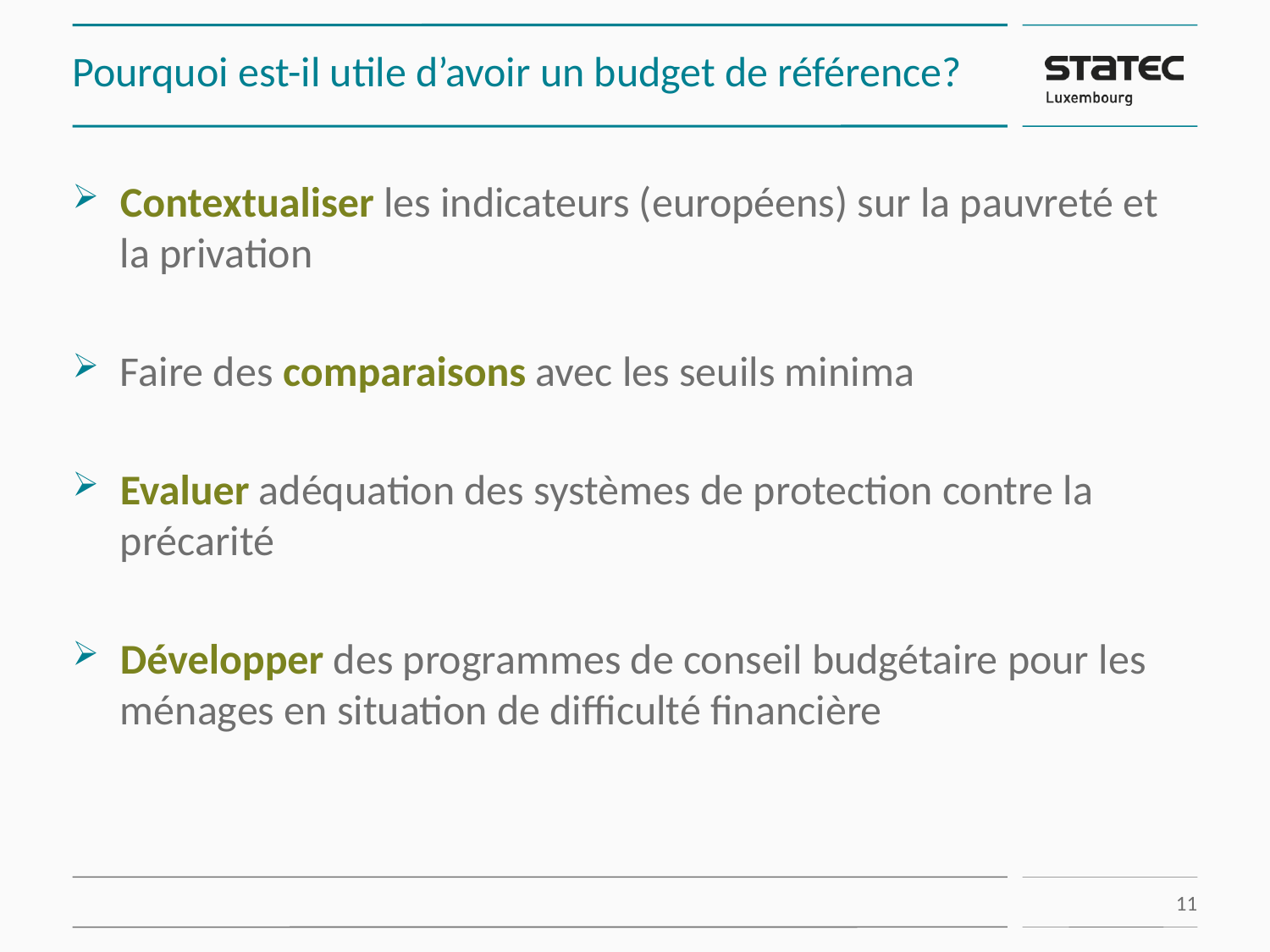

# Pourquoi est-il utile d’avoir un budget de référence?
Contextualiser les indicateurs (européens) sur la pauvreté et la privation

Faire des comparaisons avec les seuils minima

Evaluer adéquation des systèmes de protection contre la précarité

Développer des programmes de conseil budgétaire pour les ménages en situation de difficulté financière

11